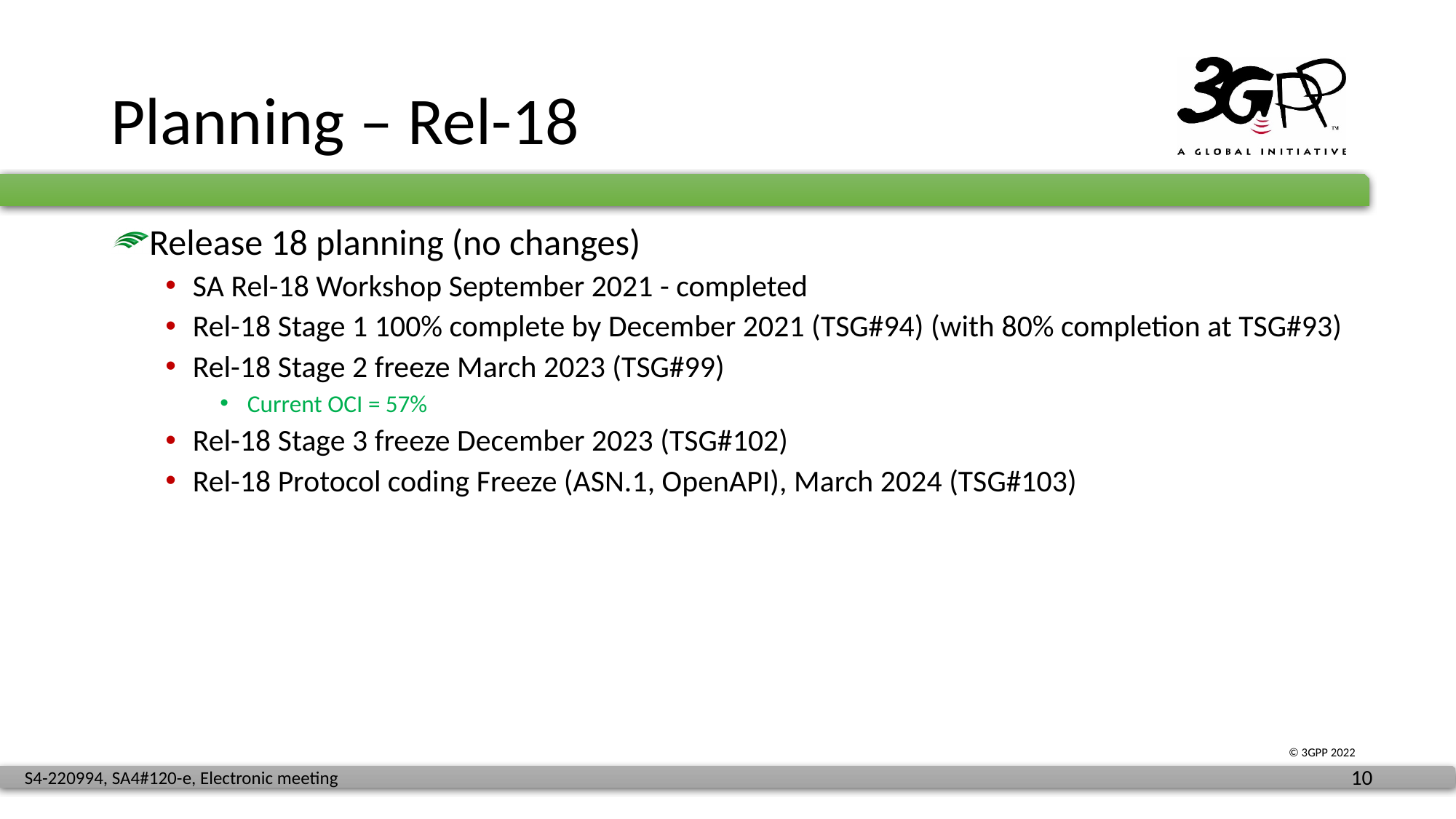

# Planning – Rel-18
Release 18 planning (no changes)
SA Rel-18 Workshop September 2021 - completed
Rel-18 Stage 1 100% complete by December 2021 (TSG#94) (with 80% completion at TSG#93)
Rel-18 Stage 2 freeze March 2023 (TSG#99)
Current OCI = 57%
Rel-18 Stage 3 freeze December 2023 (TSG#102)
Rel-18 Protocol coding Freeze (ASN.1, OpenAPI), March 2024 (TSG#103)